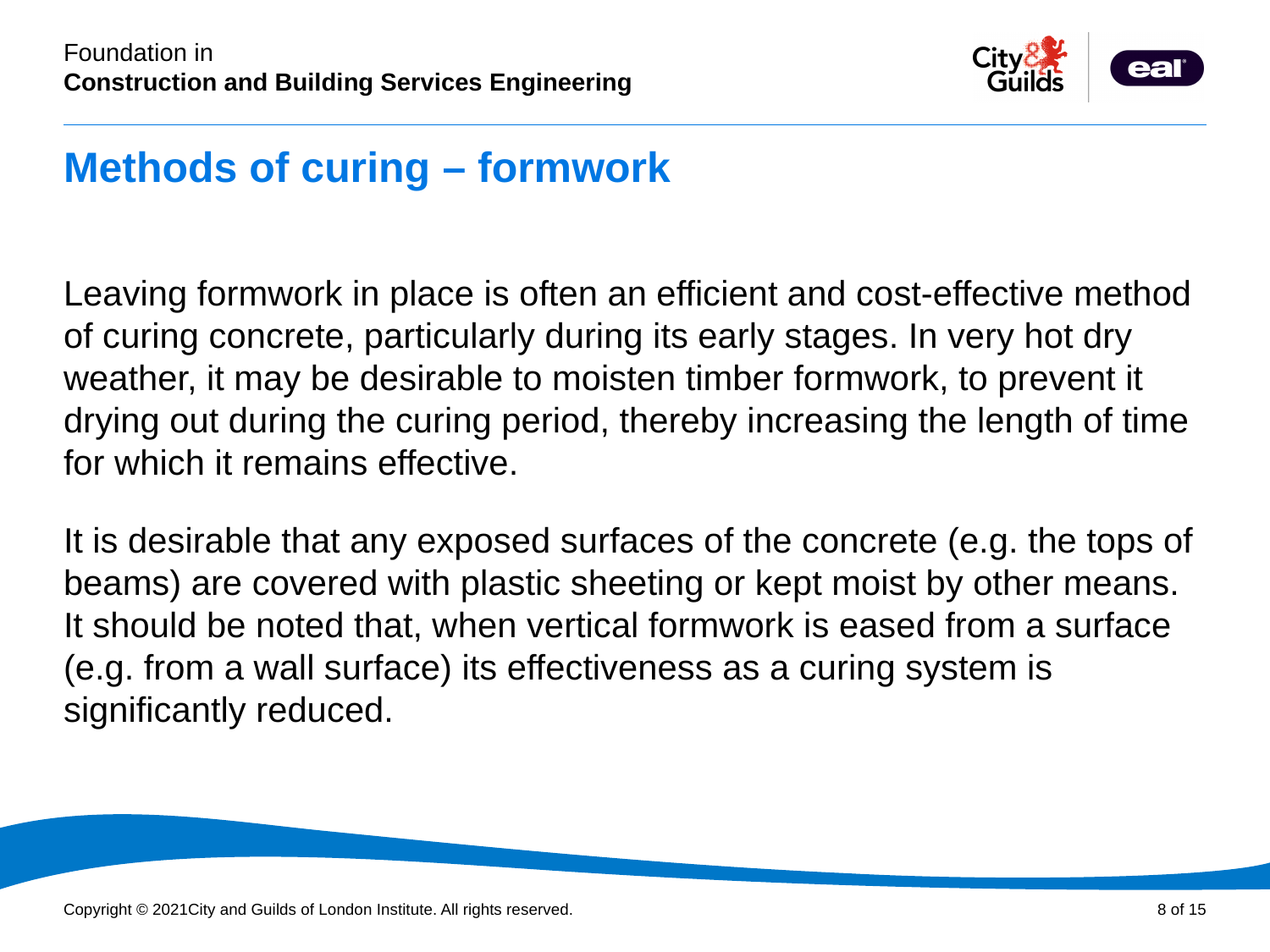

# Methods of curing – formwork

Leaving formwork in place is often an efficient and cost-effective method of curing concrete, particularly during its early stages. In very hot dry weather, it may be desirable to moisten timber formwork, to prevent it drying out during the curing period, thereby increasing the length of time for which it remains effective.
It is desirable that any exposed surfaces of the concrete (e.g. the tops of beams) are covered with plastic sheeting or kept moist by other means. It should be noted that, when vertical formwork is eased from a surface (e.g. from a wall surface) its effectiveness as a curing system is significantly reduced.